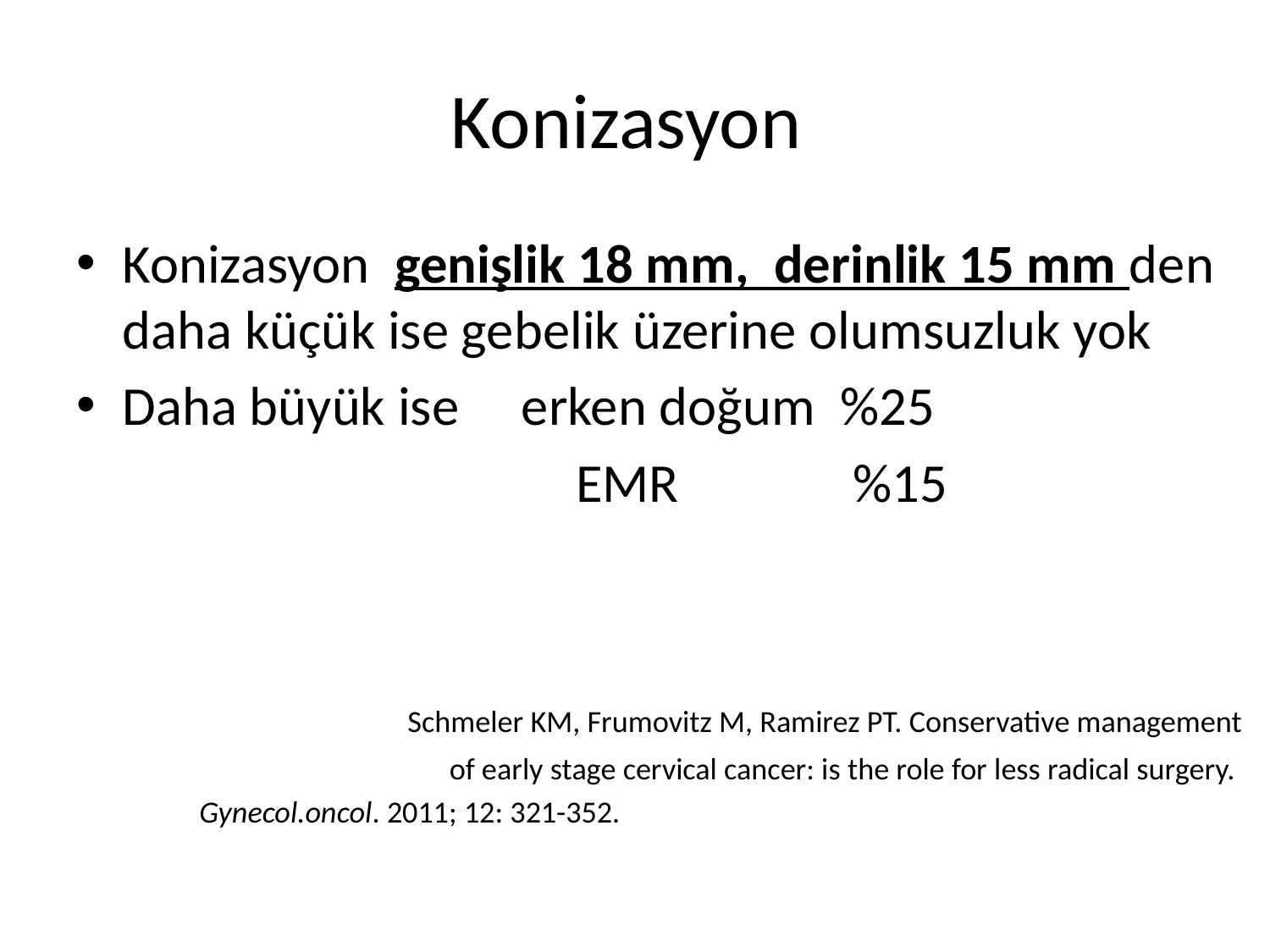

# Konizasyon
Konizasyon  genişlik 18 mm,  derinlik 15 mm den daha küçük ise gebelik üzerine olumsuzluk yok
Daha büyük ise     erken doğum  %25
                                        EMR              %15

 Schmeler KM, Frumovitz M, Ramirez PT. Conservative management
of early stage cervical cancer: is the role for less radical surgery.
				Gynecol.oncol. 2011; 12: 321-352.